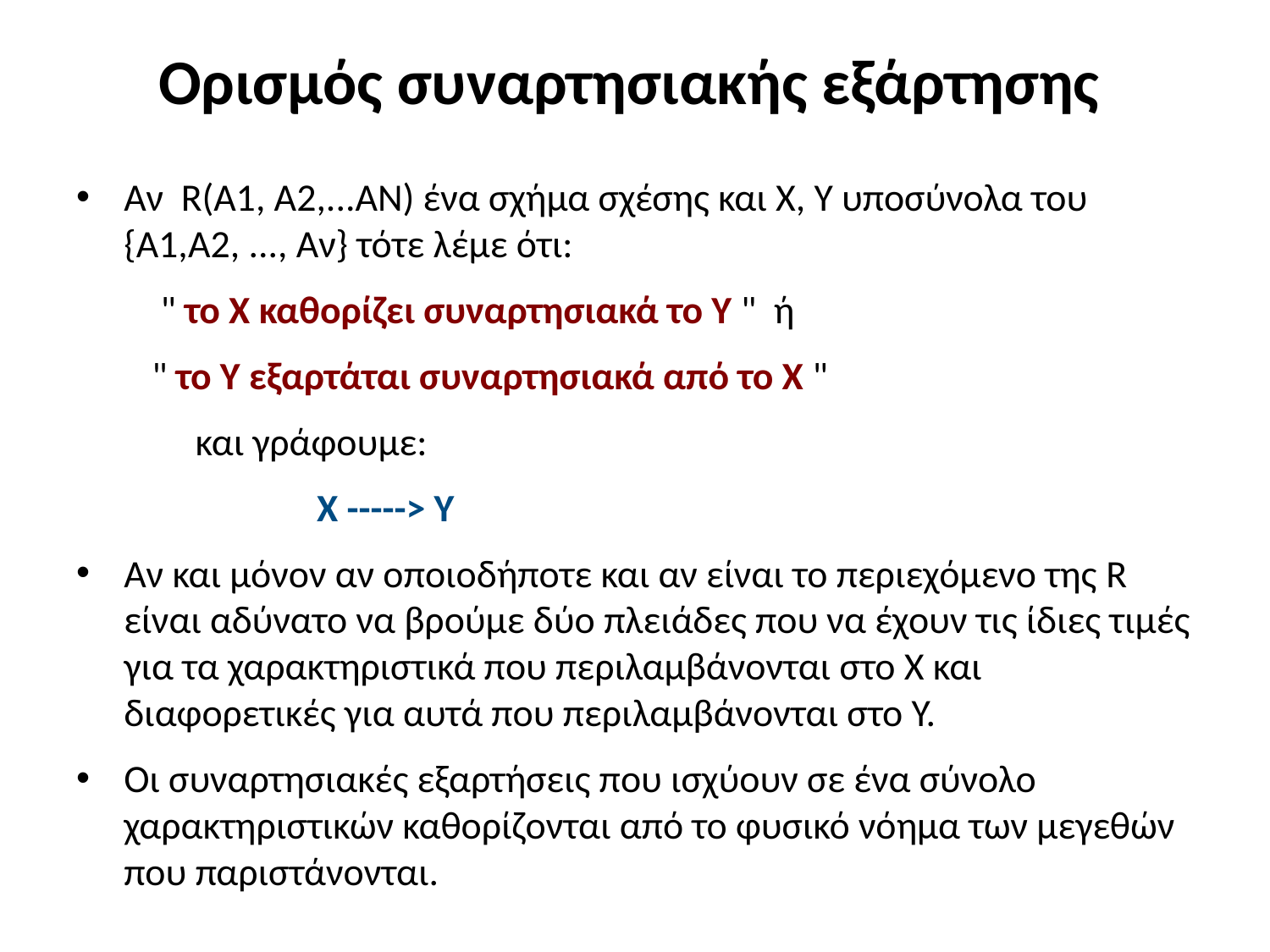

# Ορισμός συναρτησιακής εξάρτησης
Αν  R(A1, A2,...AN) ένα σχήμα σχέσης και Χ, Υ υποσύνολα του {Α1,Α2, ..., Αν} τότε λέμε ότι:
    " το Χ καθορίζει συναρτησιακά το Υ "  ή
   " το Υ εξαρτάται συναρτησιακά από το Χ "
        και γράφουμε:
                      Χ -----> Υ
Αν και μόνον αν οποιοδήποτε και αν είναι το περιεχόμενο της R είναι αδύνατο να βρούμε δύο πλειάδες που να έχουν τις ίδιες τιμές για τα χαρακτηριστικά που περιλαμβάνονται στο Χ και διαφορετικές για αυτά που περιλαμβάνονται στο Υ.
Οι συναρτησιακές εξαρτήσεις που ισχύουν σε ένα σύνολο χαρακτηριστικών καθορίζονται από το φυσικό νόημα των μεγεθών που παριστάνονται.